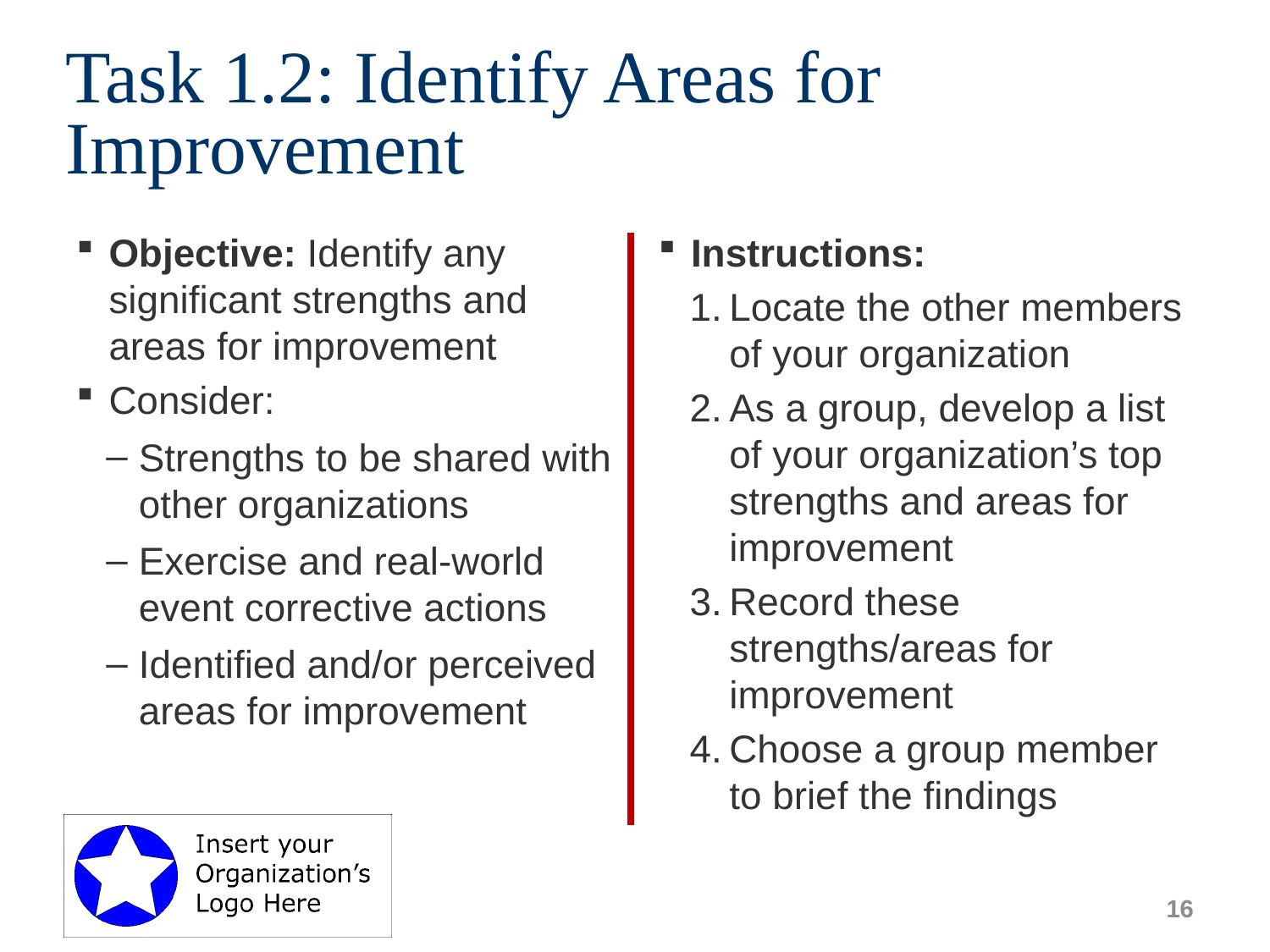

# Task 1.2: Identify Areas for Improvement
Objective: Identify any significant strengths and areas for improvement
Consider:
Strengths to be shared with other organizations
Exercise and real-world event corrective actions
Identified and/or perceived areas for improvement
Instructions:
Locate the other members of your organization
As a group, develop a list of your organization’s top strengths and areas for improvement
Record these strengths/areas for improvement
Choose a group member to brief the findings
16